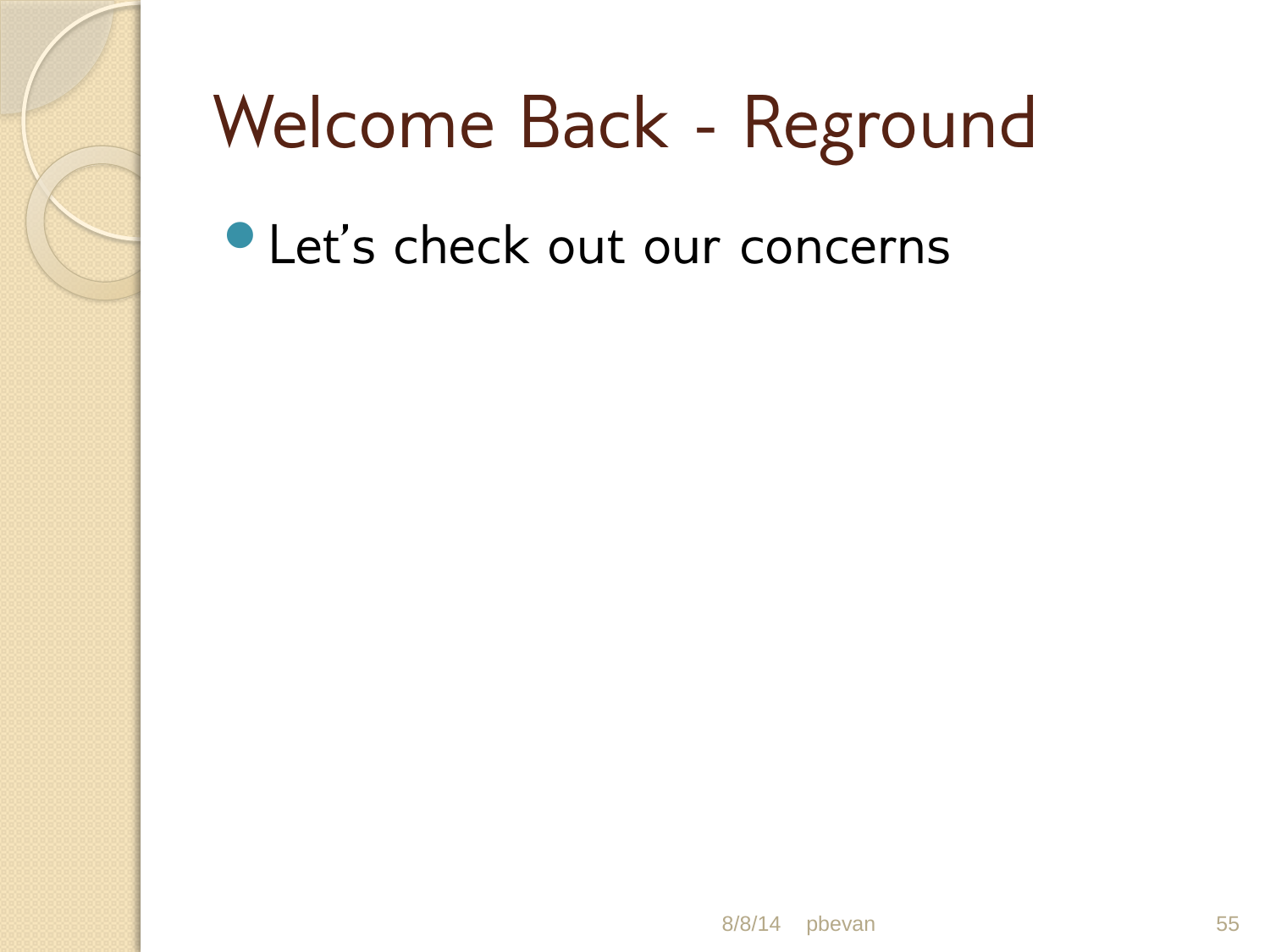

# Welcome Back - Reground
Let’s check out our concerns
8/8/14
pbevan
55